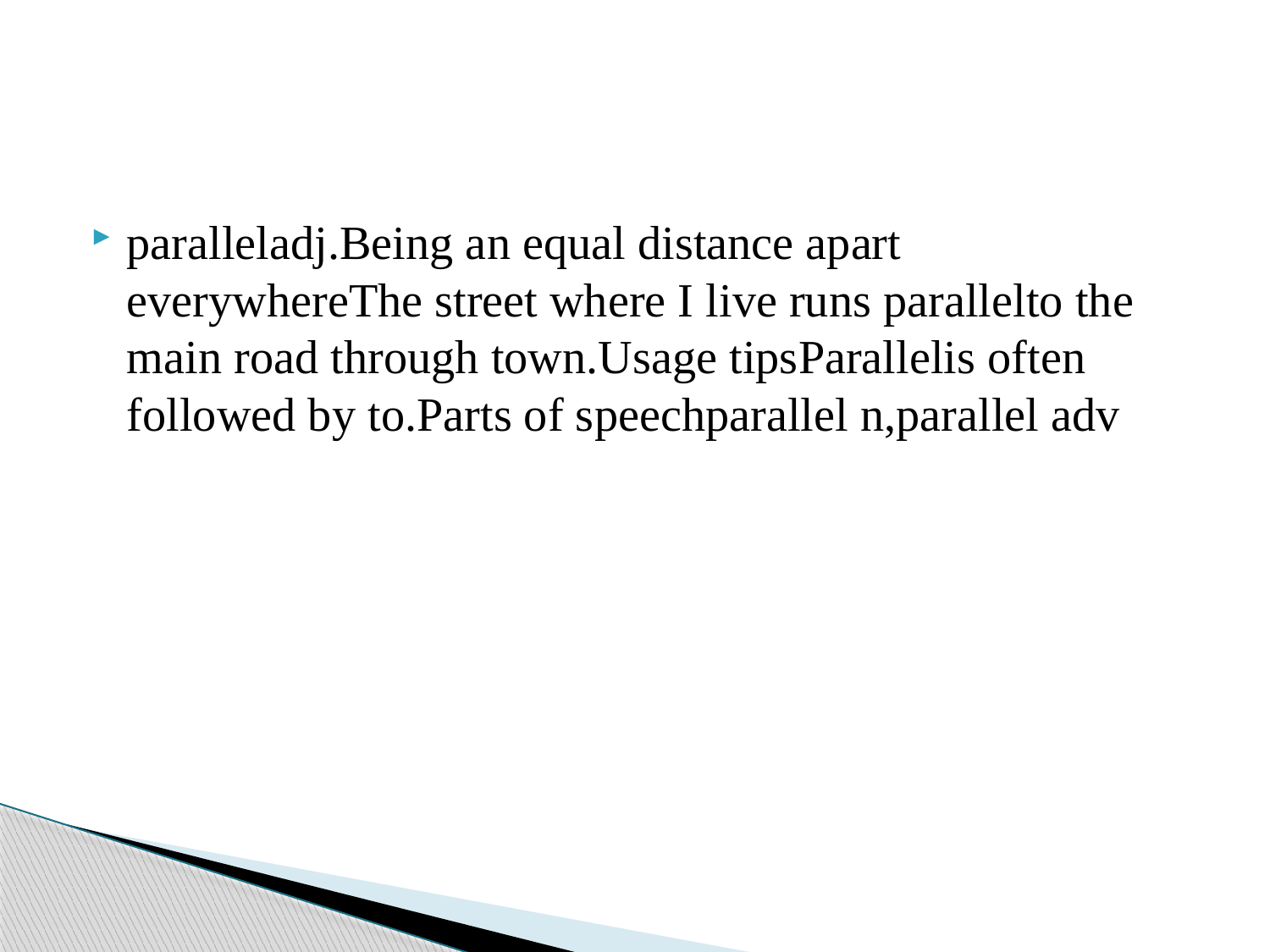

#
paralleladj.Being an equal distance apart everywhereThe street where I live runs parallelto the main road through town.Usage tipsParallelis often followed by to.Parts of speechparallel n,parallel adv